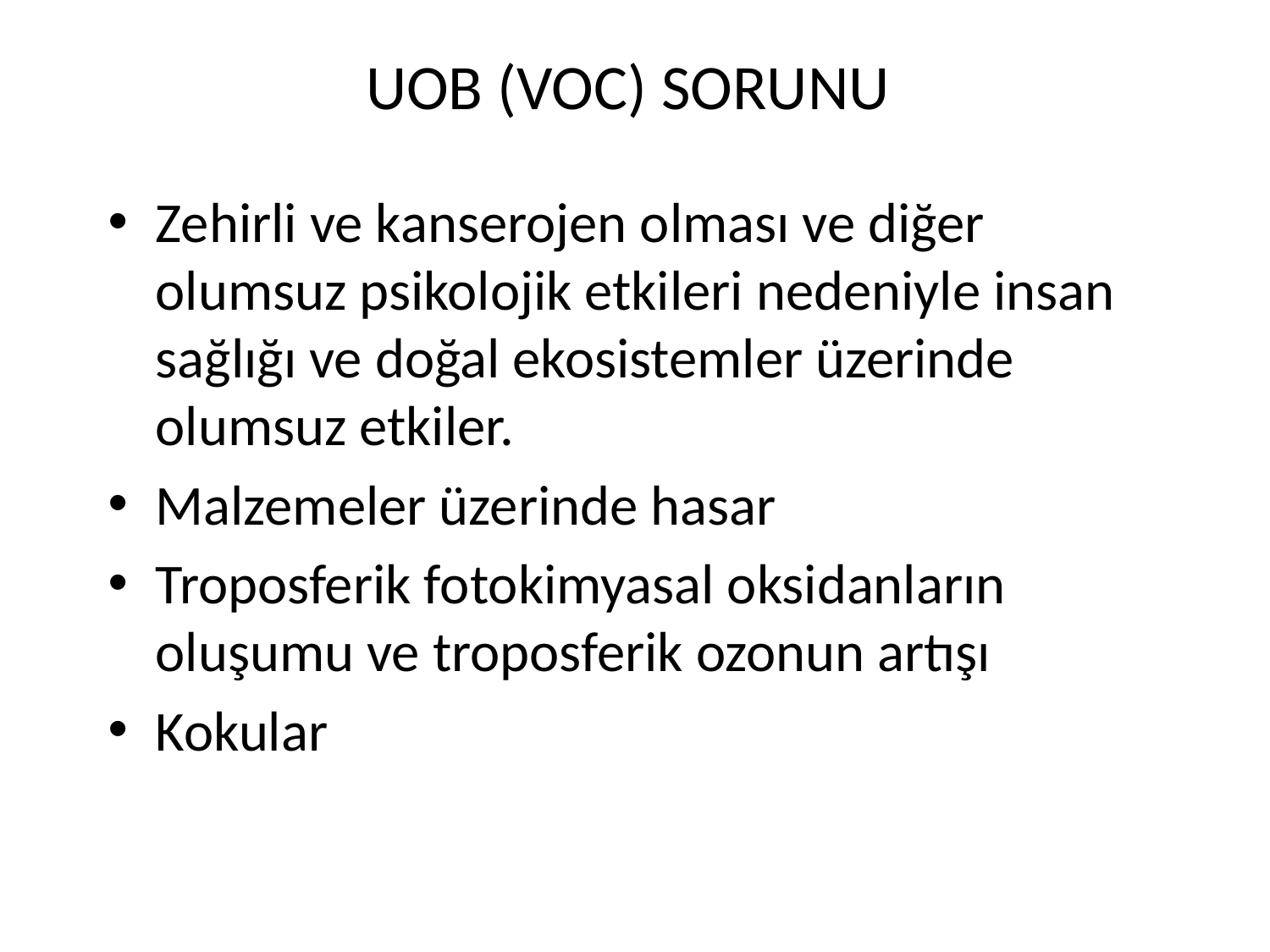

# UOB (VOC) SORUNU
Zehirli ve kanserojen olması ve diğer olumsuz psikolojik etkileri nedeniyle insan sağlığı ve doğal ekosistemler üzerinde olumsuz etkiler.
Malzemeler üzerinde hasar
Troposferik fotokimyasal oksidanların oluşumu ve troposferik ozonun artışı
Kokular